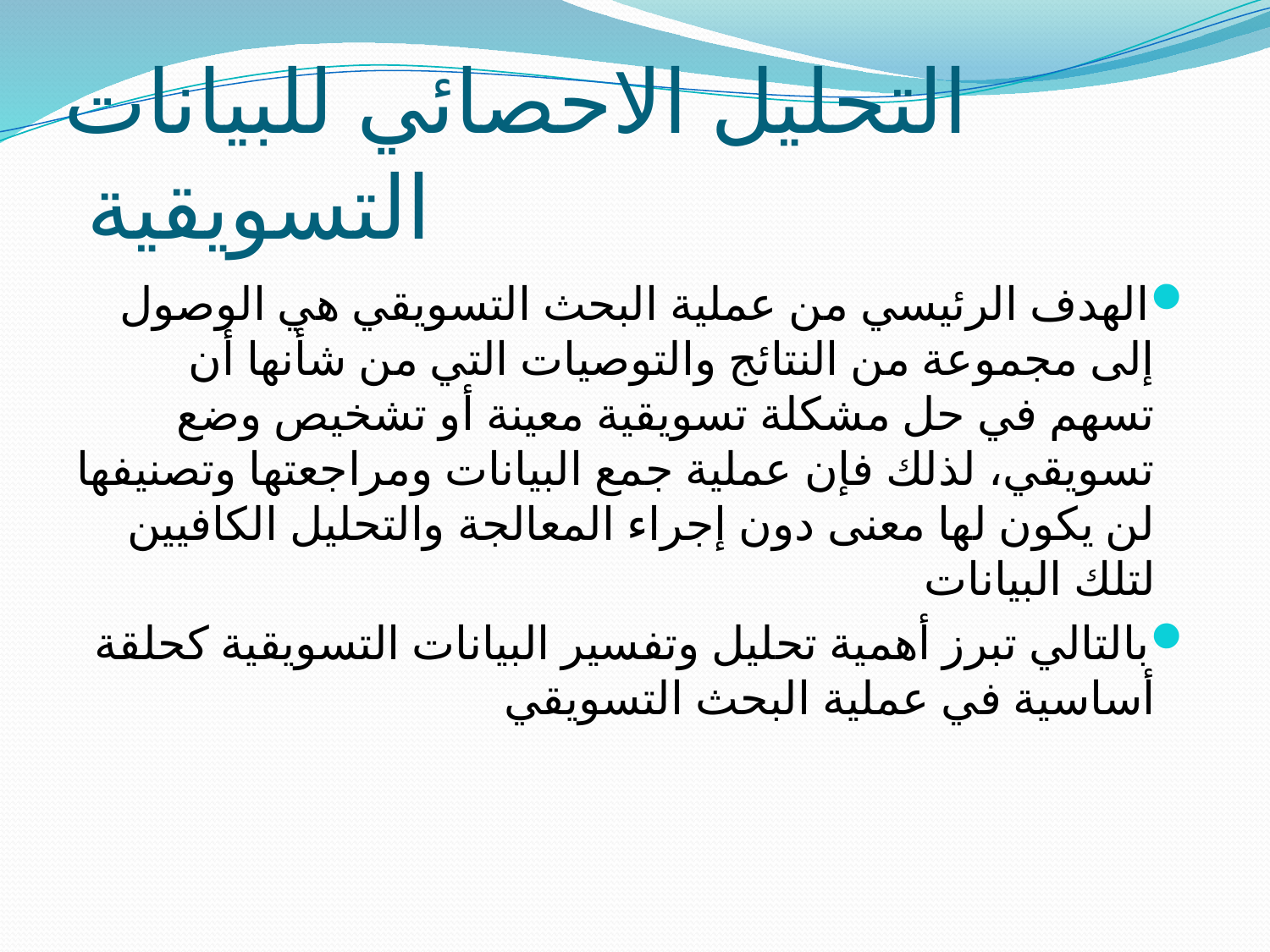

# التحليل الاحصائي للبيانات التسويقية
الهدف الرئيسي من عملية البحث التسويقي هي الوصول إلى مجموعة من النتائج والتوصيات التي من شأنها أن تسهم في حل مشكلة تسويقية معينة أو تشخيص وضع تسويقي، لذلك فإن عملية جمع البيانات ومراجعتها وتصنيفها لن يكون لها معنى دون إجراء المعالجة والتحليل الكافيين لتلك البيانات
بالتالي تبرز أهمية تحليل وتفسير البيانات التسويقية كحلقة أساسية في عملية البحث التسويقي